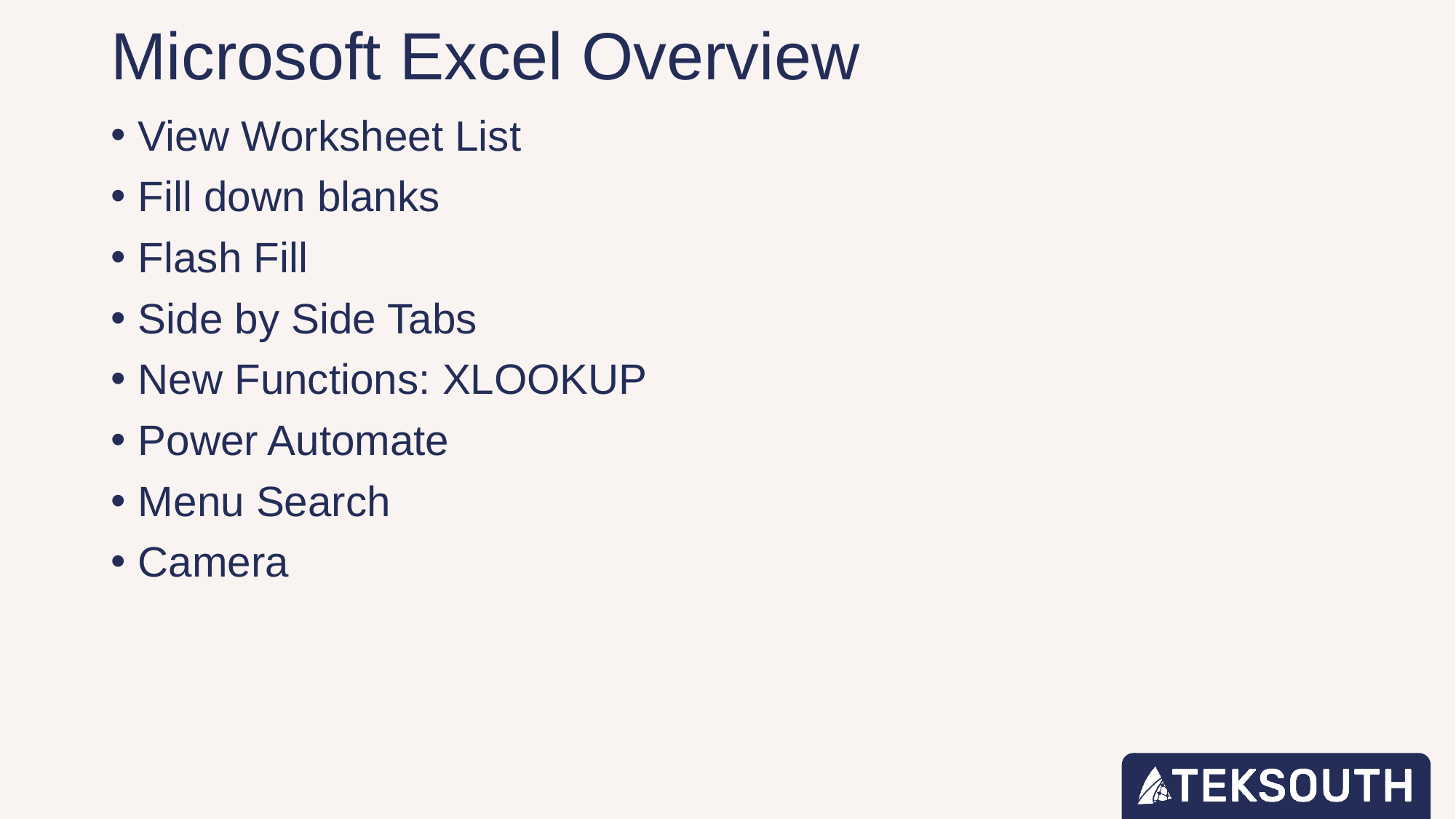

# Microsoft Excel Overview
View Worksheet List
Fill down blanks
Flash Fill
Side by Side Tabs
New Functions: XLOOKUP
Power Automate
Menu Search
Camera